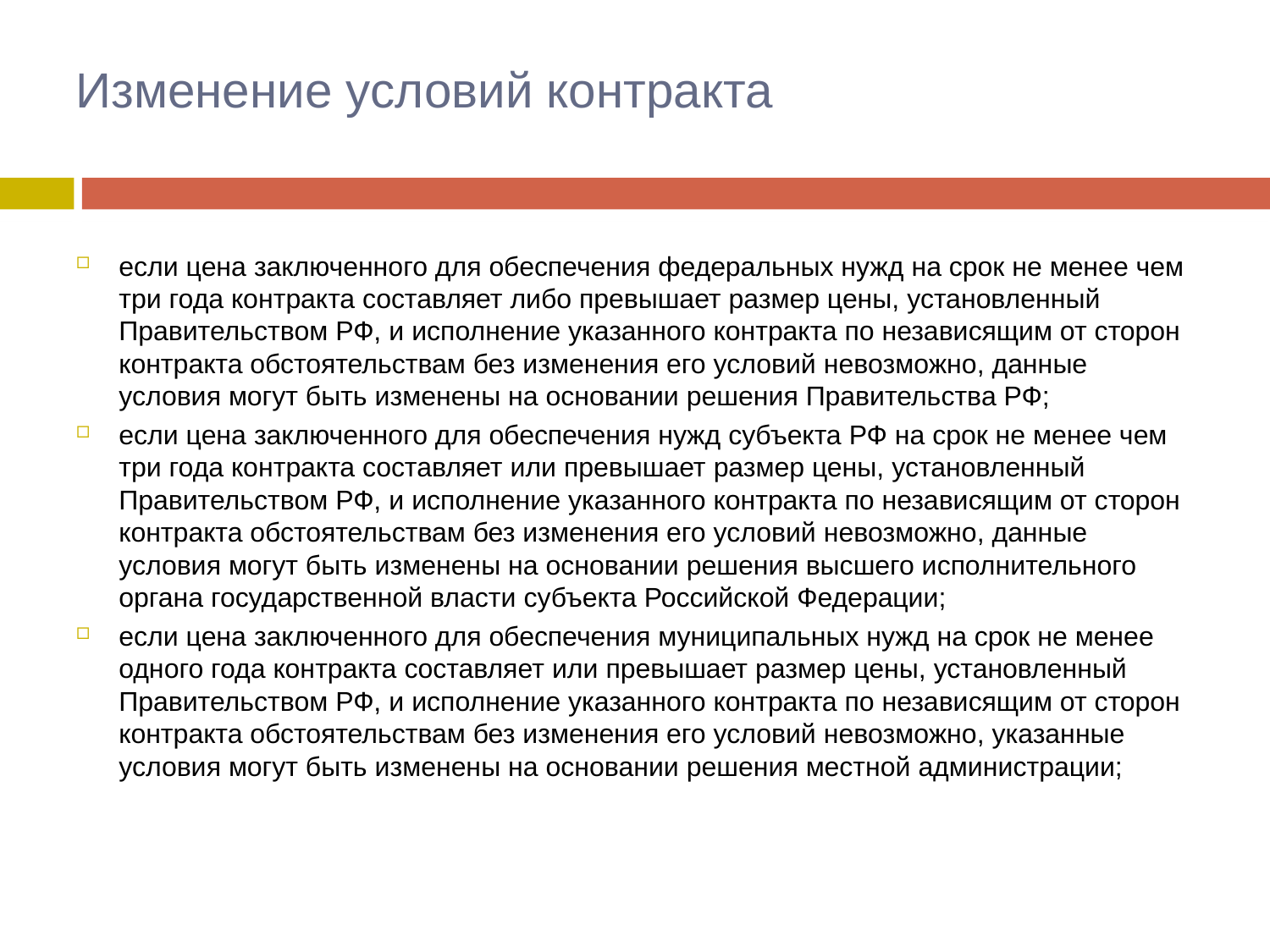

# Изменение условий контракта
если цена заключенного для обеспечения федеральных нужд на срок не менее чем три года контракта составляет либо превышает размер цены, установленный Правительством РФ, и исполнение указанного контракта по независящим от сторон контракта обстоятельствам без изменения его условий невозможно, данные условия могут быть изменены на основании решения Правительства РФ;
если цена заключенного для обеспечения нужд субъекта РФ на срок не менее чем три года контракта составляет или превышает размер цены, установленный Правительством РФ, и исполнение указанного контракта по независящим от сторон контракта обстоятельствам без изменения его условий невозможно, данные условия могут быть изменены на основании решения высшего исполнительного органа государственной власти субъекта Российской Федерации;
если цена заключенного для обеспечения муниципальных нужд на срок не менее одного года контракта составляет или превышает размер цены, установленный Правительством РФ, и исполнение указанного контракта по независящим от сторон контракта обстоятельствам без изменения его условий невозможно, указанные условия могут быть изменены на основании решения местной администрации;